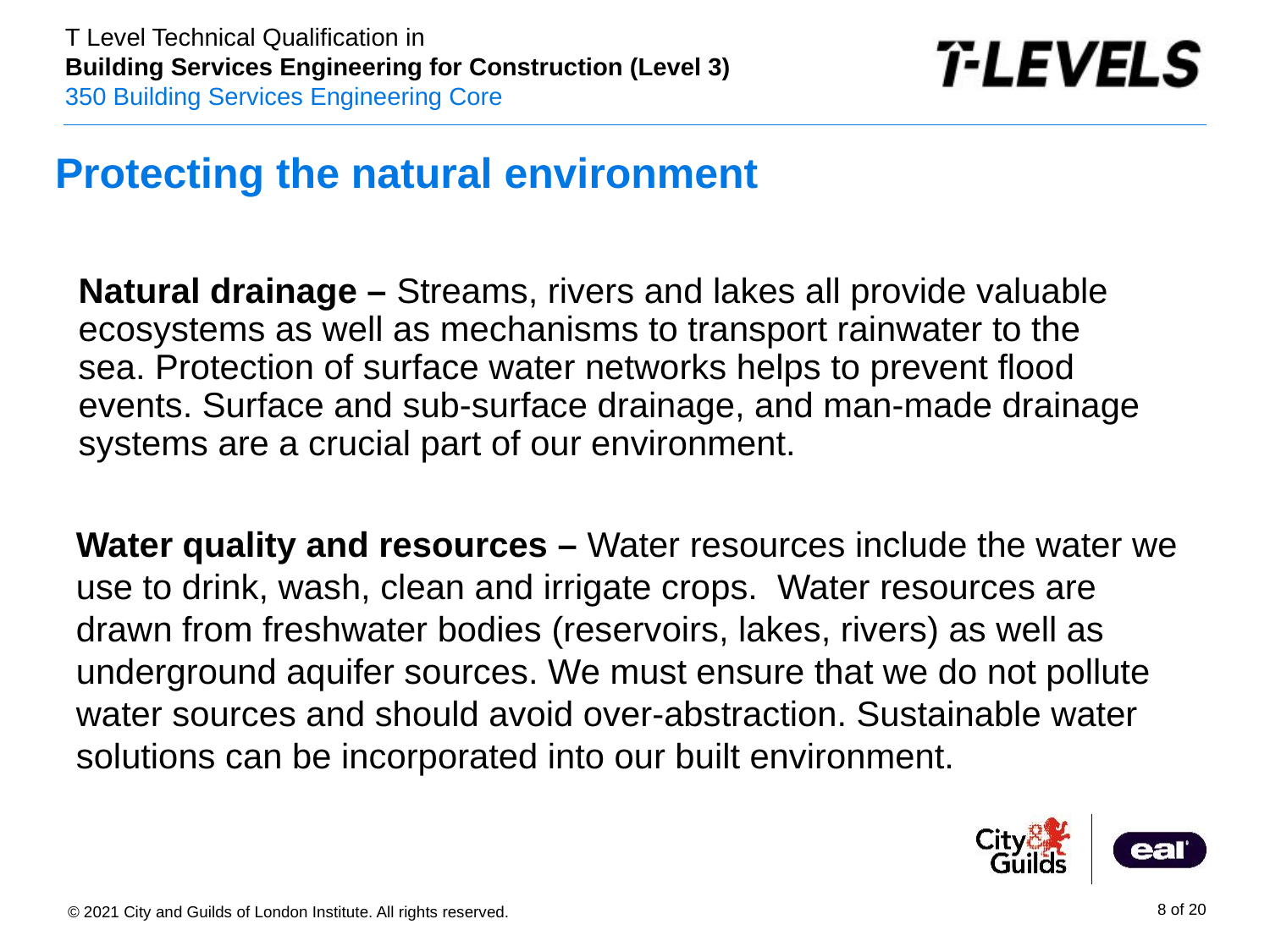

# Protecting the natural environment
Natural drainage – Streams, rivers and lakes all provide valuable ecosystems as well as mechanisms to transport rainwater to the sea. Protection of surface water networks helps to prevent flood events. Surface and sub-surface drainage, and man-made drainage systems are a crucial part of our environment.
Water quality and resources – Water resources include the water we use to drink, wash, clean and irrigate crops.  Water resources are drawn from freshwater bodies (reservoirs, lakes, rivers) as well as underground aquifer sources. We must ensure that we do not pollute water sources and should avoid over-abstraction. Sustainable water solutions can be incorporated into our built environment.